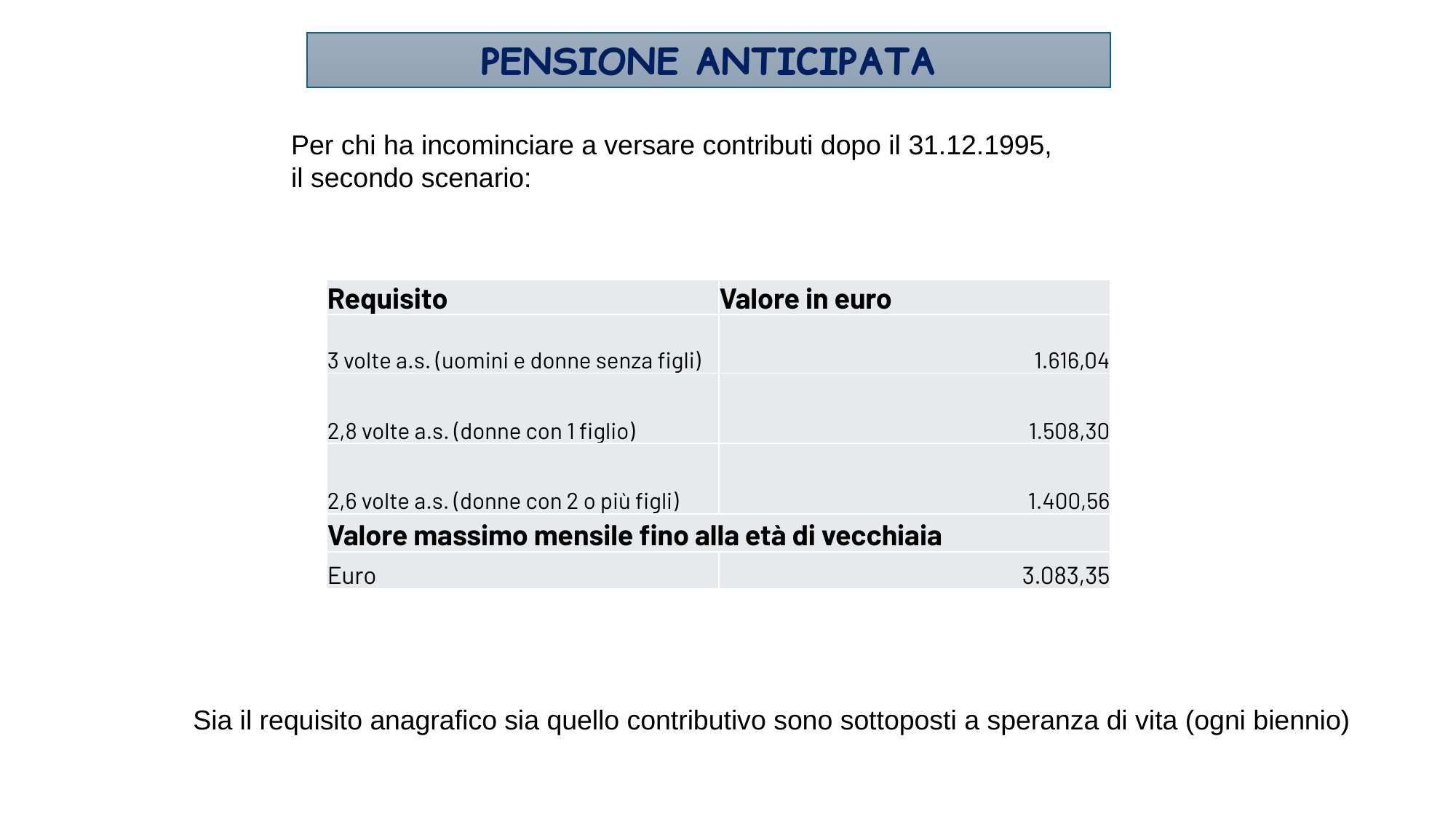

PENSIONE ANTICIPATA
Per chi ha incominciare a versare contributi dopo il 31.12.1995,
il secondo scenario:
| Requisito | Valore in euro |
| --- | --- |
| 3 volte a.s. (uomini e donne senza figli) | 1.616,04 |
| 2,8 volte a.s. (donne con 1 figlio) | 1.508,30 |
| 2,6 volte a.s. (donne con 2 o più figli) | 1.400,56 |
| Valore massimo mensile fino alla età di vecchiaia |  |
| Euro | 3.083,35 |
Sia il requisito anagrafico sia quello contributivo sono sottoposti a speranza di vita (ogni biennio)